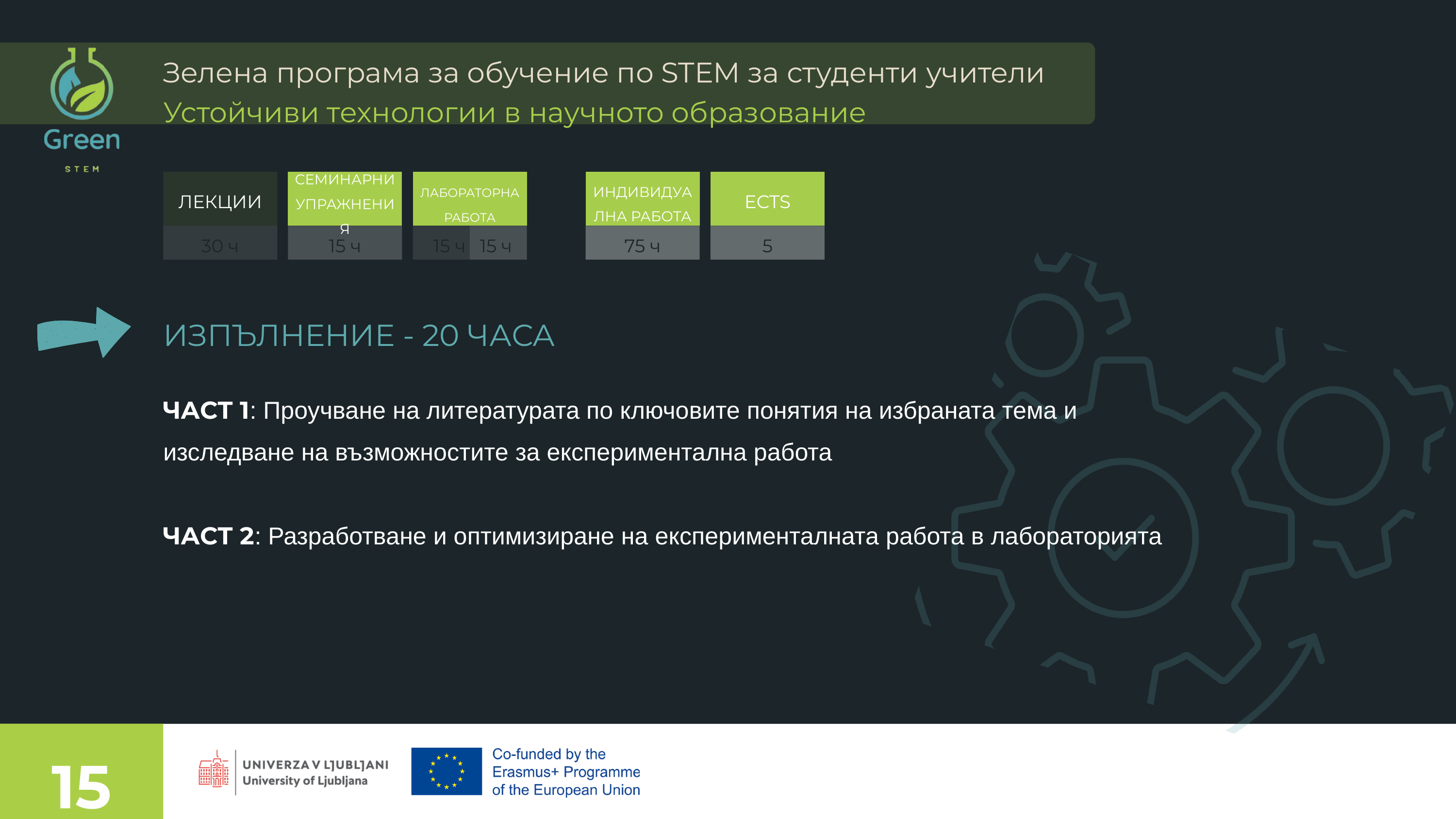

Зелена програма за обучение по STEM за студенти учители
Устойчиви технологии в научното образование

ЛЕКЦИИ

СЕМИНАРНИ УПРАЖНЕНИЯ

ЛАБОРАТОРНА РАБОТА

ИНДИВИДУАЛНА РАБОТА

ECTS

30 ч

15 ч

15 ч

15 ч

75 ч

5
ИЗПЪЛНЕНИЕ - 20 ЧАСА

ЧАСТ 1: Проучване на литературата по ключовите понятия на избраната тема и изследване на възможностите за експериментална работа

ЧАСТ 2: Разработване и оптимизиране на експерименталната работа в лабораторията

15

Presented by Rachelle Beaudry